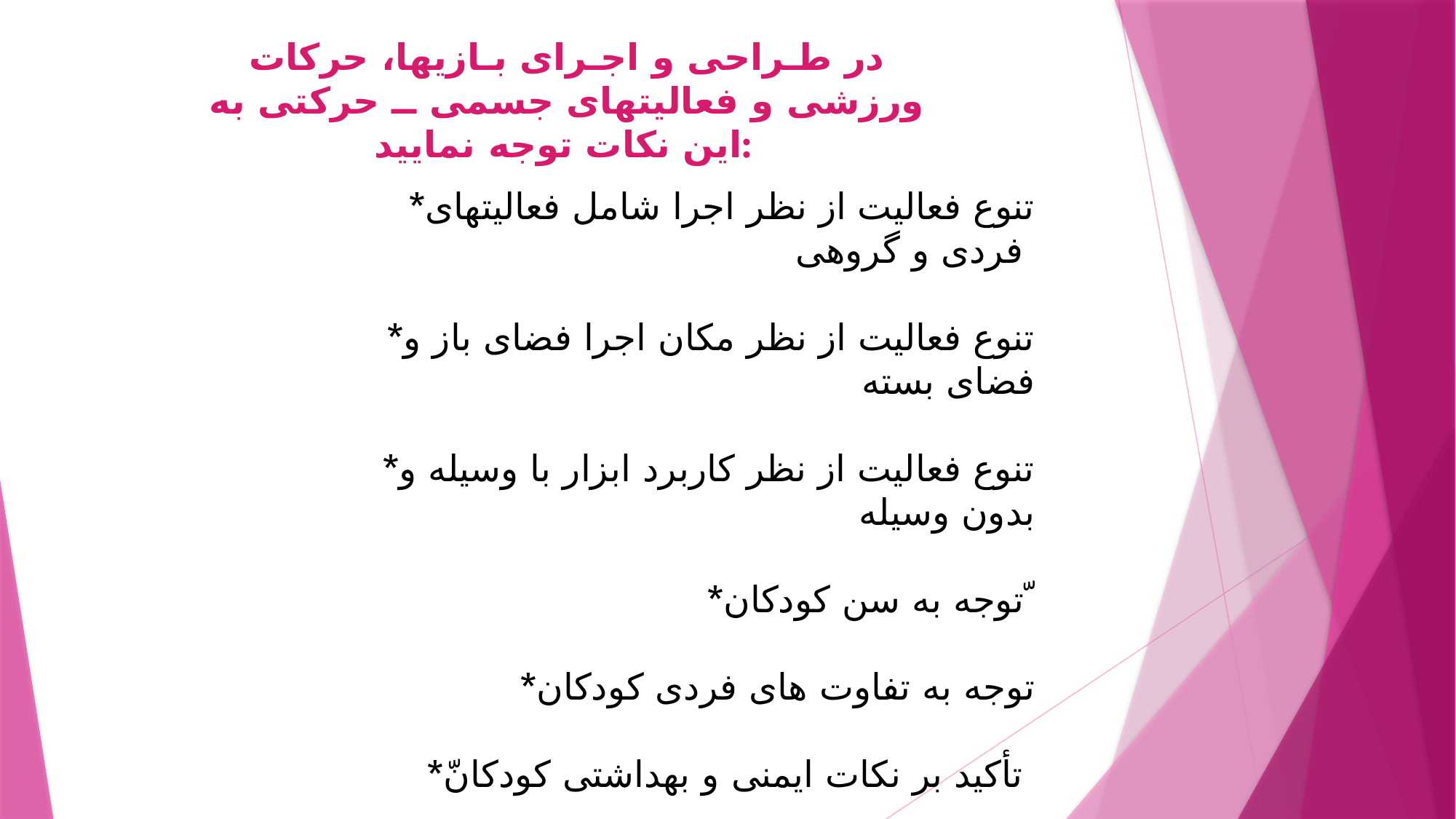

در طـراحی و اجـرای بـازیها، حرکات ورزشی و فعالیتهای جسمی ــ حرکتی به این نکات توجه نمایید:
*تنوع فعالیت از نظر اجرا شامل فعالیتهای فردی و گروهی

*تنوع فعالیت از نظر مکان اجرا فضای باز و فضای بسته

*تنوع فعالیت از نظر کاربرد ابزار با وسیله و بدون وسیله

*توجه به سن کودکان ّ

*توجه به تفاوت های فردی کودکان

*تأکید بر نکات ایمنی و بهداشتی کودکانّ

*توجه به حفظ محیط زیست.